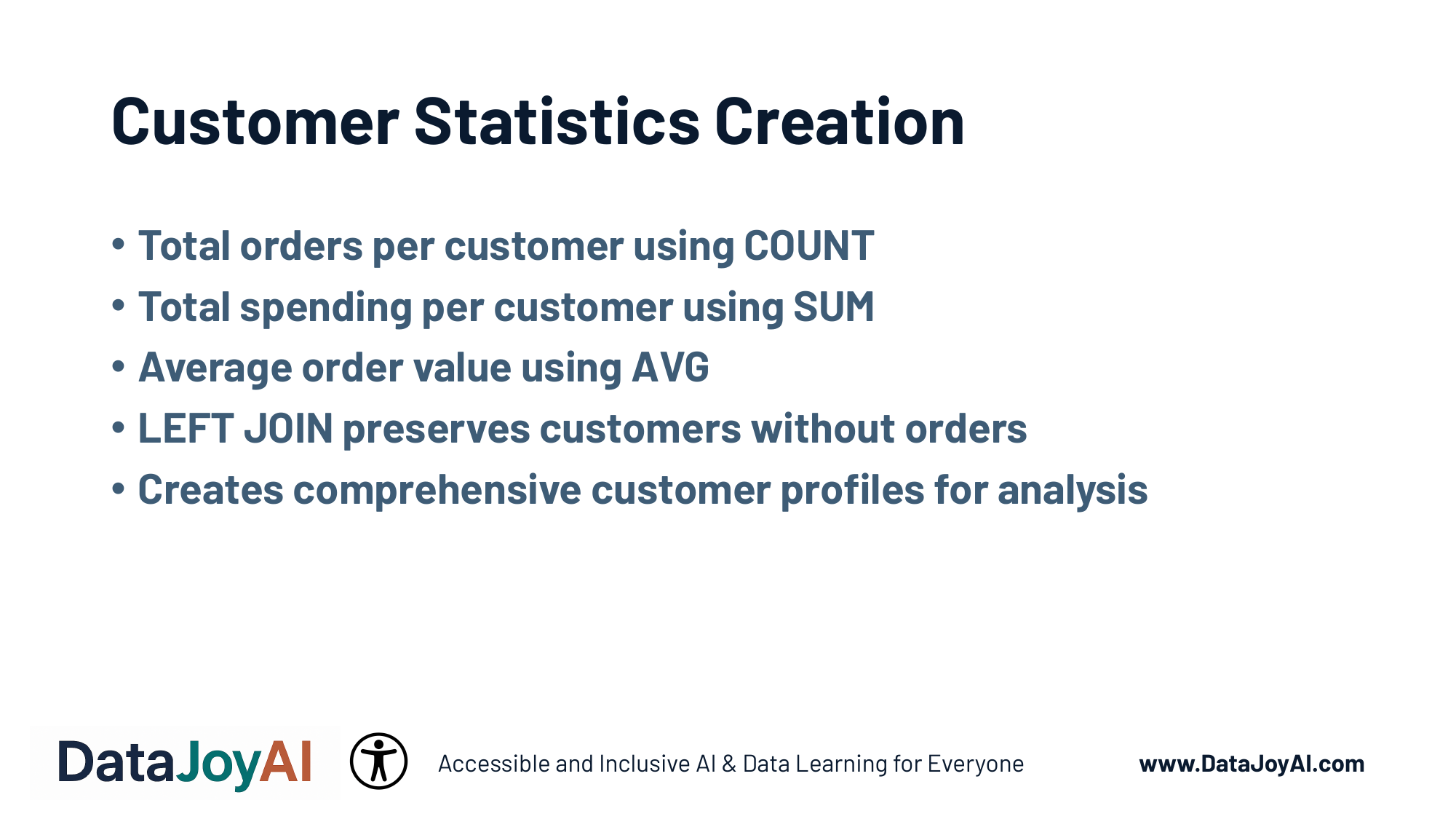

# Customer Statistics Creation
Total orders per customer using COUNT
Total spending per customer using SUM
Average order value using AVG
LEFT JOIN preserves customers without orders
Creates comprehensive customer profiles for analysis